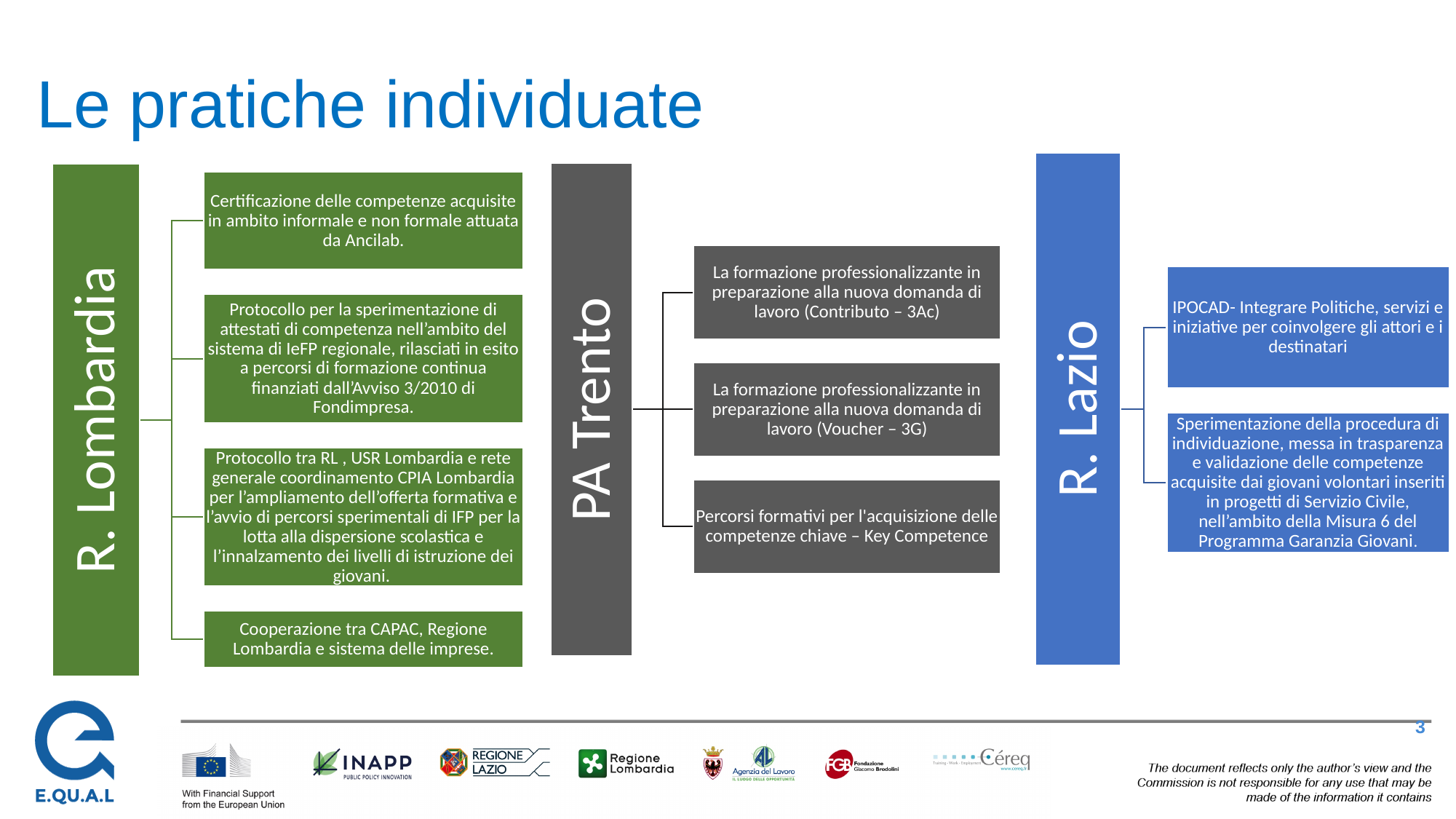

# Le pratiche individuate

R. Lazio
IPOCAD- Integrare Politiche, servizi e iniziative per coinvolgere gli attori e i destinatari
Sperimentazione della procedura di individuazione, messa in trasparenza e validazione delle competenze acquisite dai giovani volontari inseriti in progetti di Servizio Civile, nell’ambito della Misura 6 del Programma Garanzia Giovani.

R. Lombardia
Certificazione delle competenze acquisite in ambito informale e non formale attuata da Ancilab.
Protocollo per la sperimentazione di attestati di competenza nell’ambito del sistema di IeFP regionale, rilasciati in esito a percorsi di formazione continua finanziati dall’Avviso 3/2010 di Fondimpresa.
Protocollo tra RL , USR Lombardia e rete generale coordinamento CPIA Lombardia per l’ampliamento dell’offerta formativa e l’avvio di percorsi sperimentali di IFP per la lotta alla dispersione scolastica e l’innalzamento dei livelli di istruzione dei giovani.
Cooperazione tra CAPAC, Regione Lombardia e sistema delle imprese.

PA Trento
La formazione professionalizzante in preparazione alla nuova domanda di lavoro (Contributo – 3Ac)
La formazione professionalizzante in preparazione alla nuova domanda di lavoro (Voucher – 3G)
Percorsi formativi per l'acquisizione delle competenze chiave – Key Competence